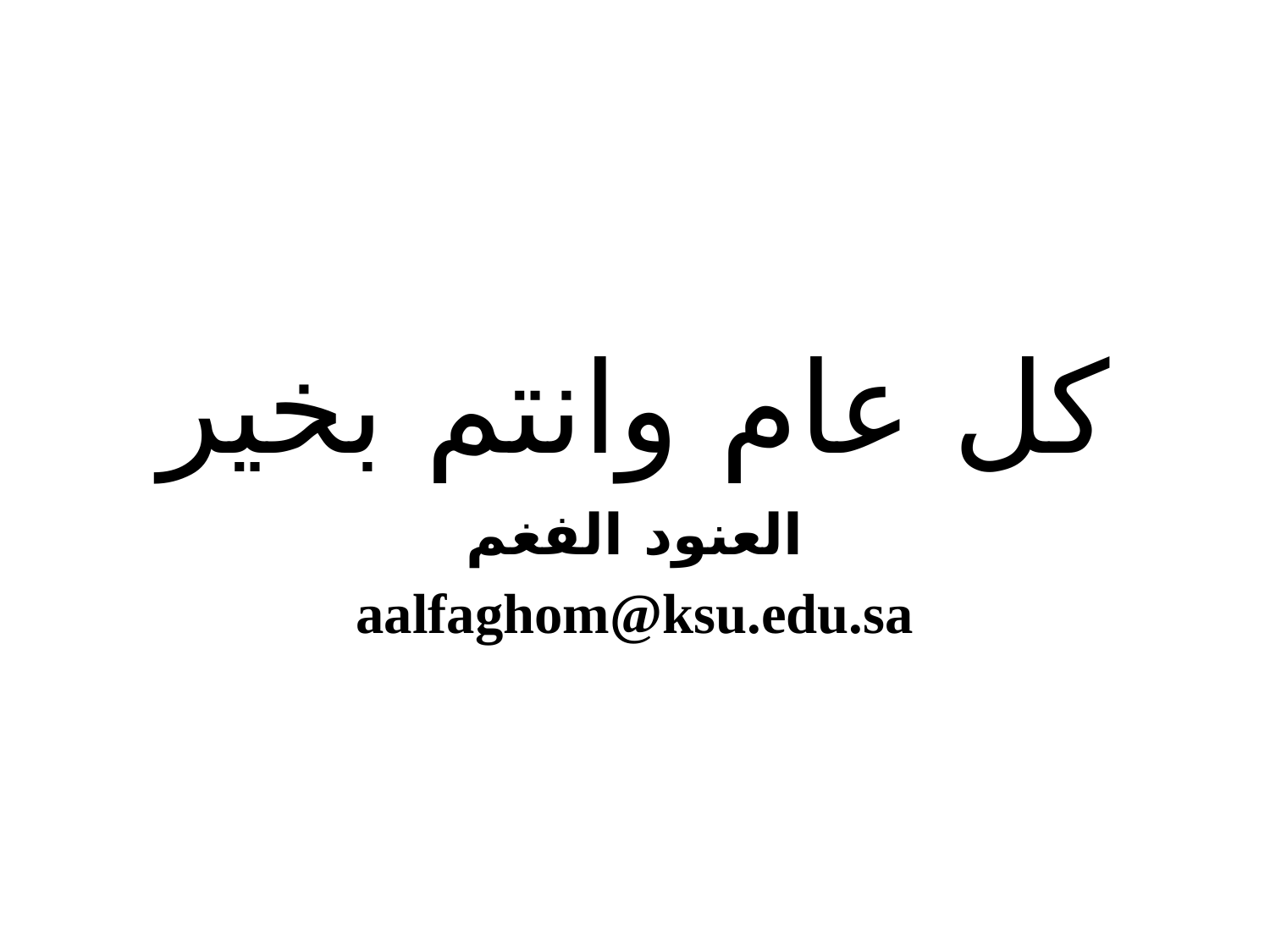

# كل عام وانتم بخير
العنود الفغم
aalfaghom@ksu.edu.sa